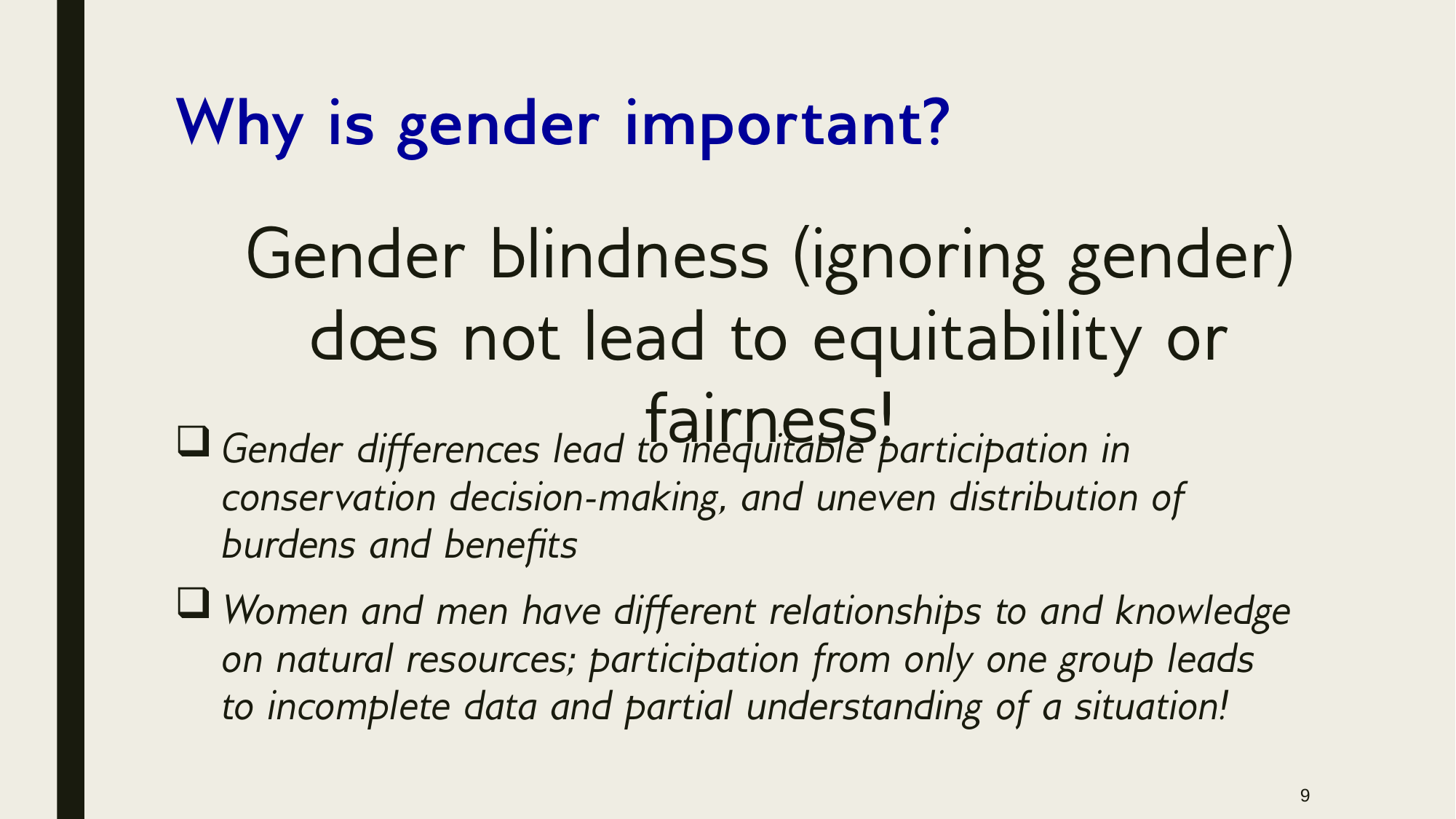

# Why is gender important?
Gender blindness (ignoring gender) does not lead to equitability or fairness!
Gender differences lead to inequitable participation in conservation decision-making, and uneven distribution of burdens and benefits
Women and men have different relationships to and knowledge on natural resources; participation from only one group leads to incomplete data and partial understanding of a situation!

9